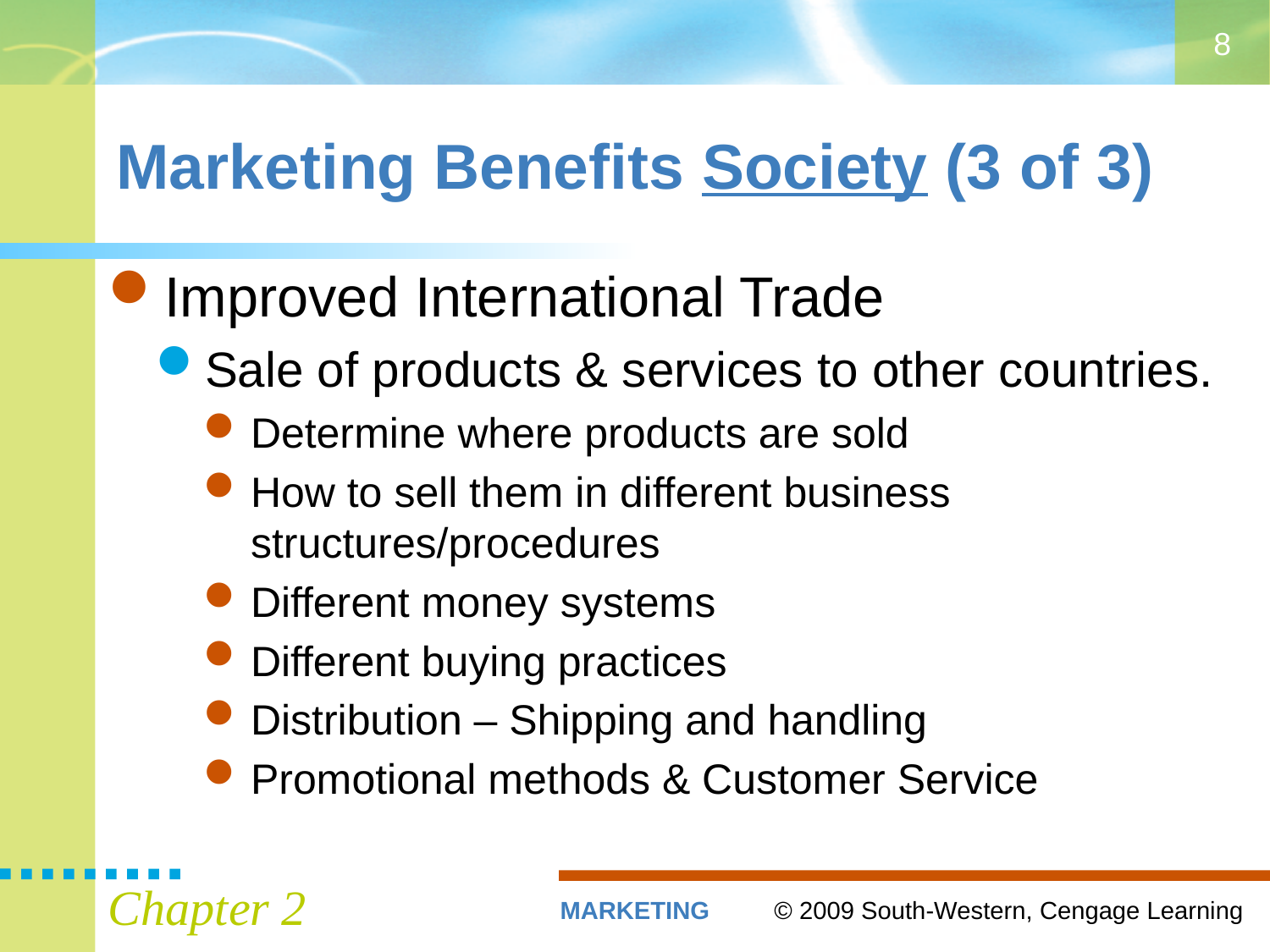

8
# Marketing Benefits Society (3 of 3)
Improved International Trade
Sale of products & services to other countries.
Determine where products are sold
How to sell them in different business structures/procedures
Different money systems
Different buying practices
Distribution – Shipping and handling
Promotional methods & Customer Service
Chapter 2